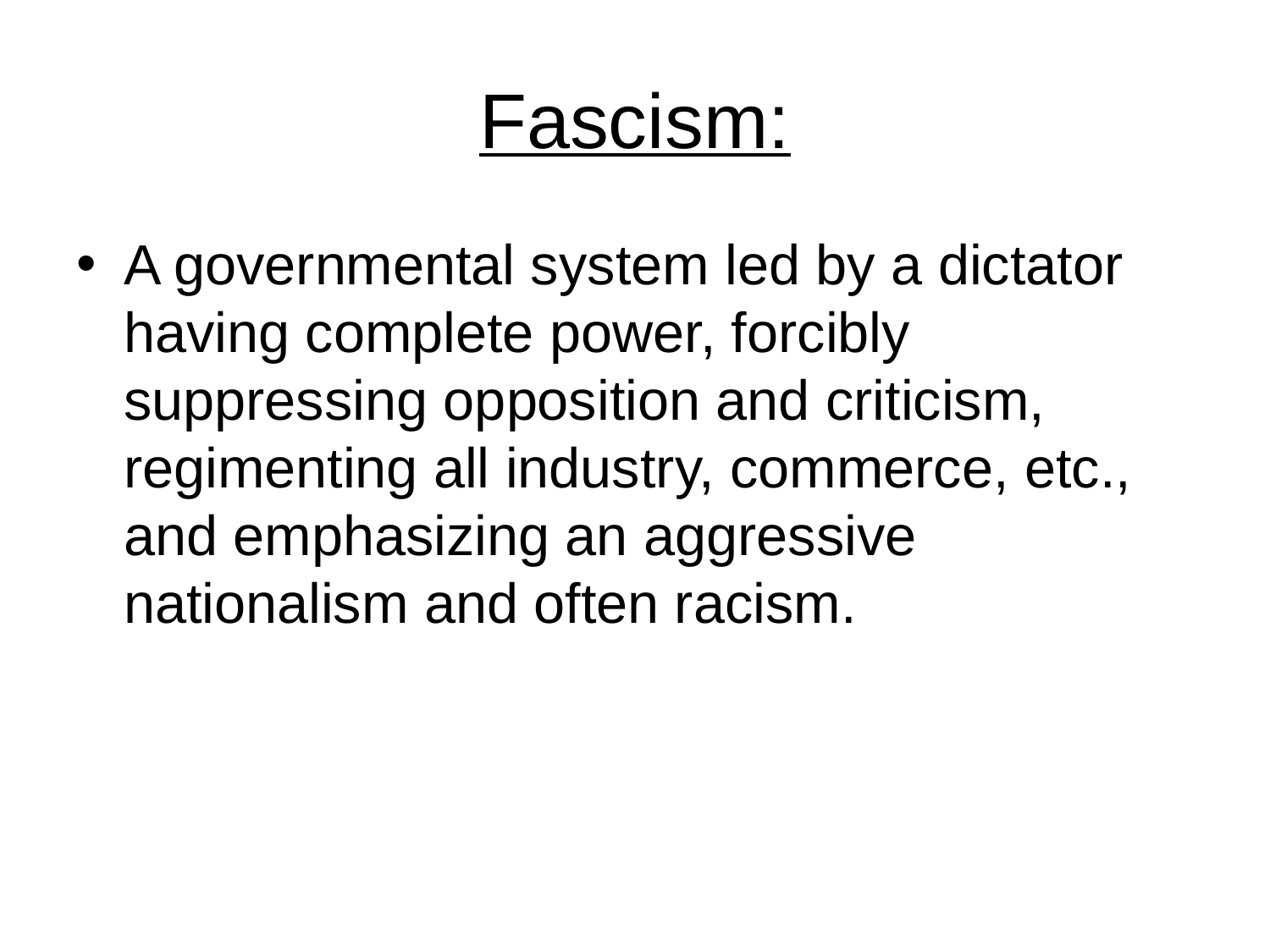

# Fascism:
A governmental system led by a dictator having complete power, forcibly suppressing opposition and criticism, regimenting all industry, commerce, etc., and emphasizing an aggressive nationalism and often racism.